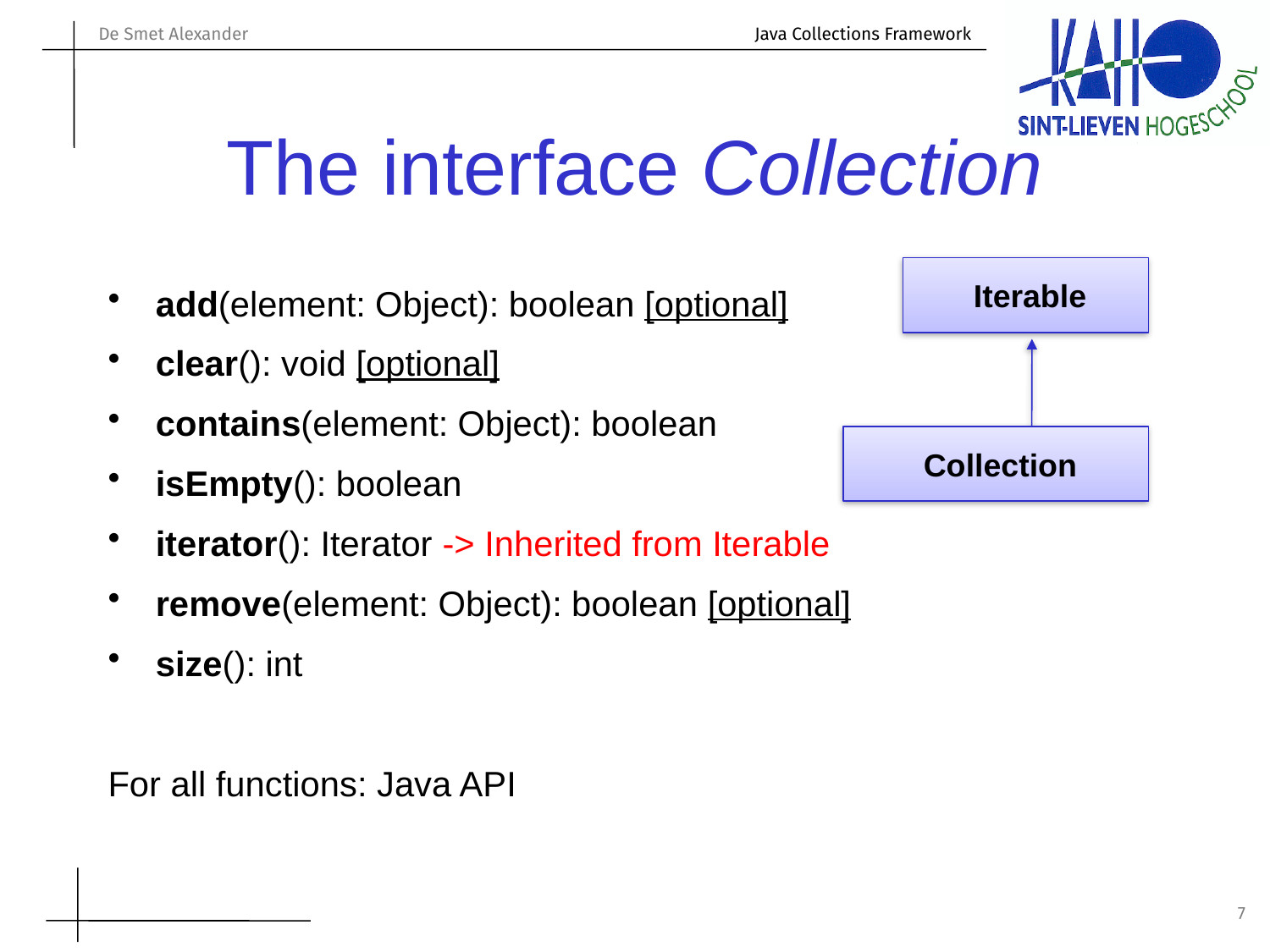

# The interface Collection
 Iterable
add(element: Object): boolean [optional]
clear(): void [optional]
contains(element: Object): boolean
isEmpty(): boolean
iterator(): Iterator -> Inherited from Iterable
remove(element: Object): boolean [optional]
size(): int

For all functions: Java API

 Collection